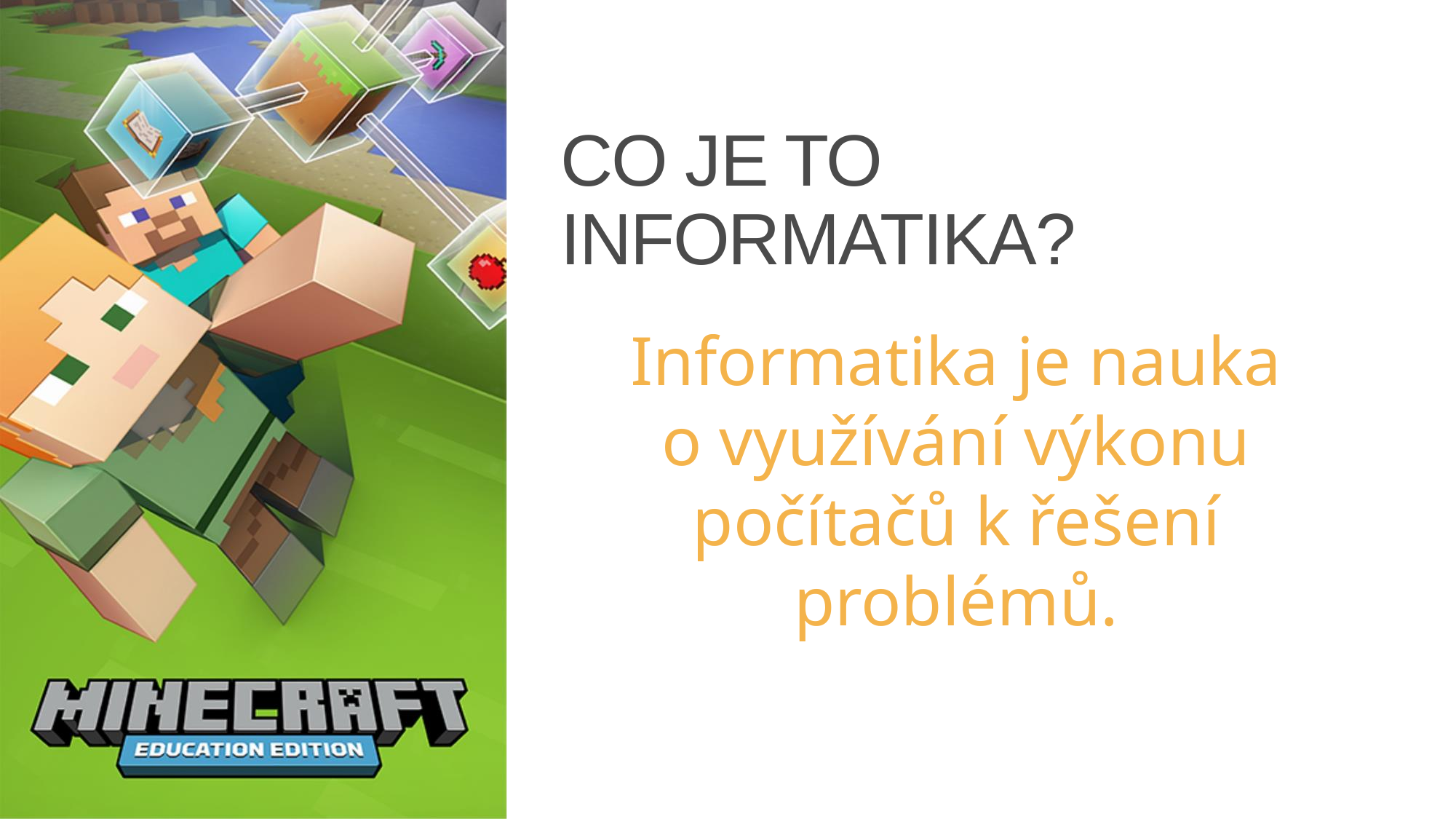

# Co je to informatika?
Informatika je nauka o využívání výkonu počítačů k řešení problémů.